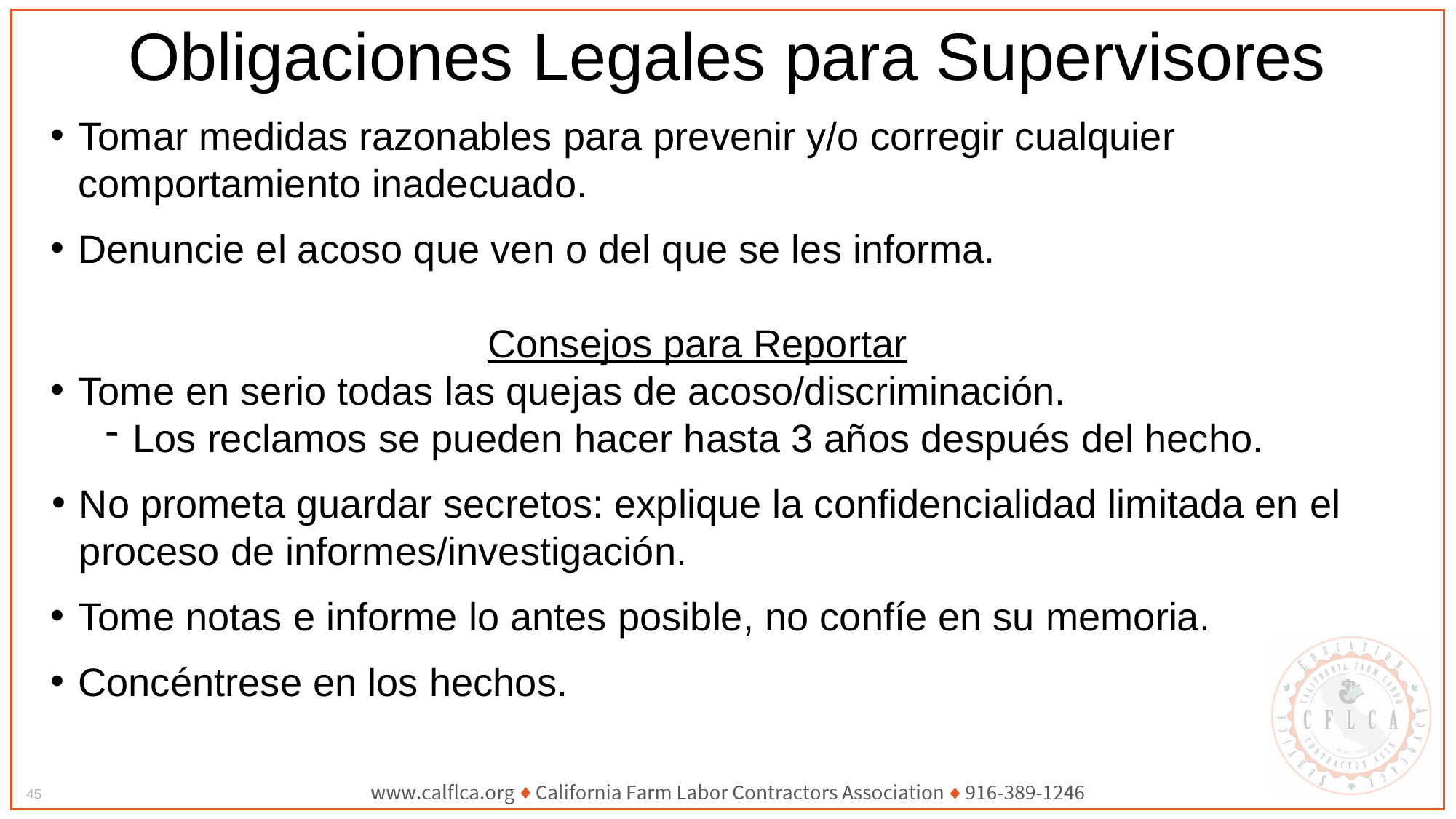

# Obligaciones Legales para Supervisores
Tomar medidas razonables para prevenir y/o corregir cualquier comportamiento inadecuado.
Denuncie el acoso que ven o del que se les informa.

Consejos para Reportar
Tome en serio todas las quejas de acoso/discriminación.
Los reclamos se pueden hacer hasta 3 años después del hecho.
No prometa guardar secretos: explique la confidencialidad limitada en el proceso de informes/investigación.
Tome notas e informe lo antes posible, no confíe en su memoria.
Concéntrese en los hechos.

45